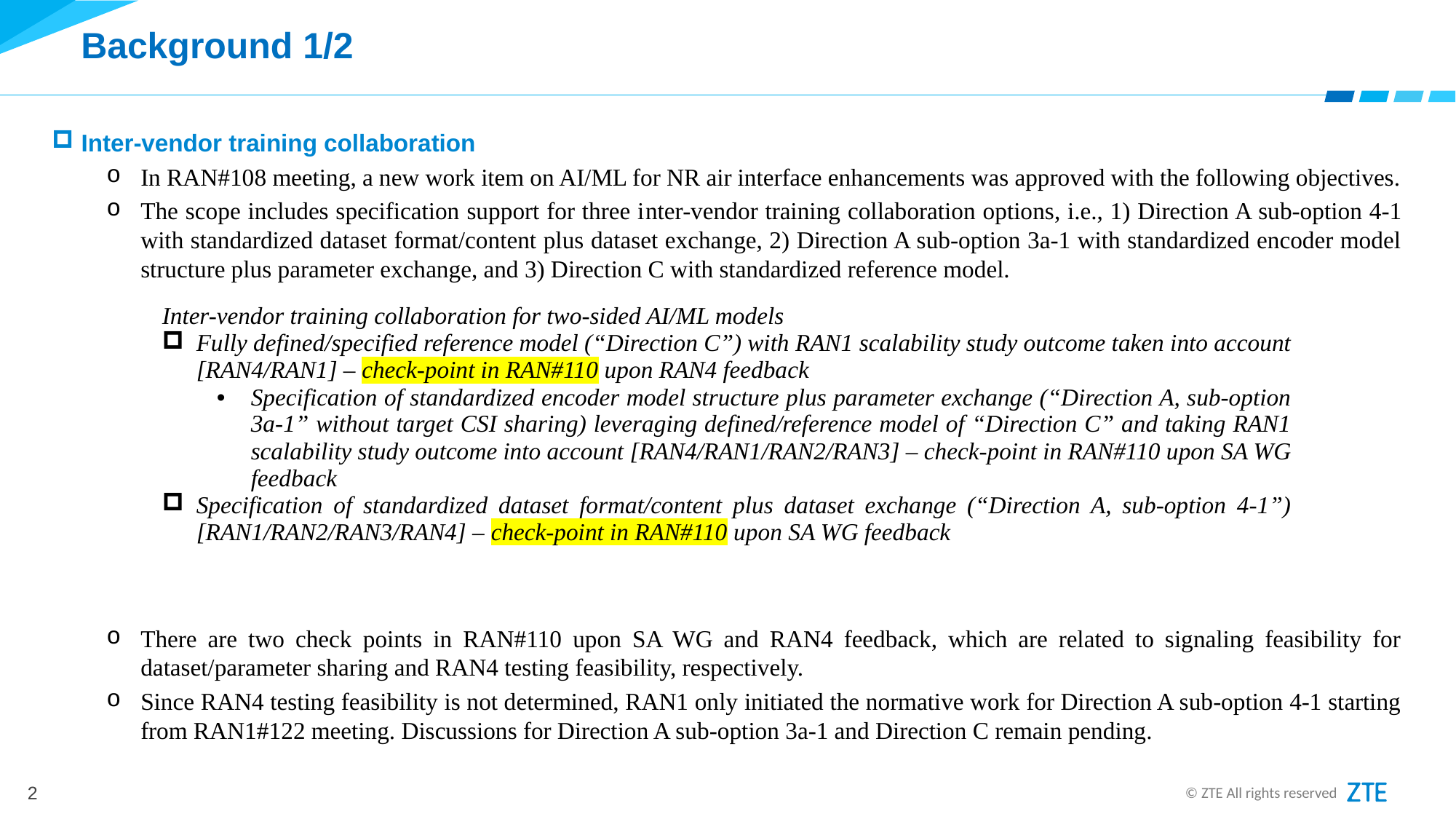

# Background 1/2
 Inter-vendor training collaboration
In RAN#108 meeting, a new work item on AI/ML for NR air interface enhancements was approved with the following objectives.
The scope includes specification support for three inter-vendor training collaboration options, i.e., 1) Direction A sub-option 4-1 with standardized dataset format/content plus dataset exchange, 2) Direction A sub-option 3a-1 with standardized encoder model structure plus parameter exchange, and 3) Direction C with standardized reference model.

There are two check points in RAN#110 upon SA WG and RAN4 feedback, which are related to signaling feasibility for dataset/parameter sharing and RAN4 testing feasibility, respectively.
Since RAN4 testing feasibility is not determined, RAN1 only initiated the normative work for Direction A sub-option 4-1 starting from RAN1#122 meeting. Discussions for Direction A sub-option 3a-1 and Direction C remain pending.

| Inter-vendor training collaboration for two-sided AI/ML models Fully defined/specified reference model (“Direction C”) with RAN1 scalability study outcome taken into account [RAN4/RAN1] – check-point in RAN#110 upon RAN4 feedback Specification of standardized encoder model structure plus parameter exchange (“Direction A, sub-option 3a-1” without target CSI sharing) leveraging defined/reference model of “Direction C” and taking RAN1 scalability study outcome into account [RAN4/RAN1/RAN2/RAN3] – check-point in RAN#110 upon SA WG feedback Specification of standardized dataset format/content plus dataset exchange (“Direction A, sub-option 4-1”) [RAN1/RAN2/RAN3/RAN4] – check-point in RAN#110 upon SA WG feedback |
| --- |